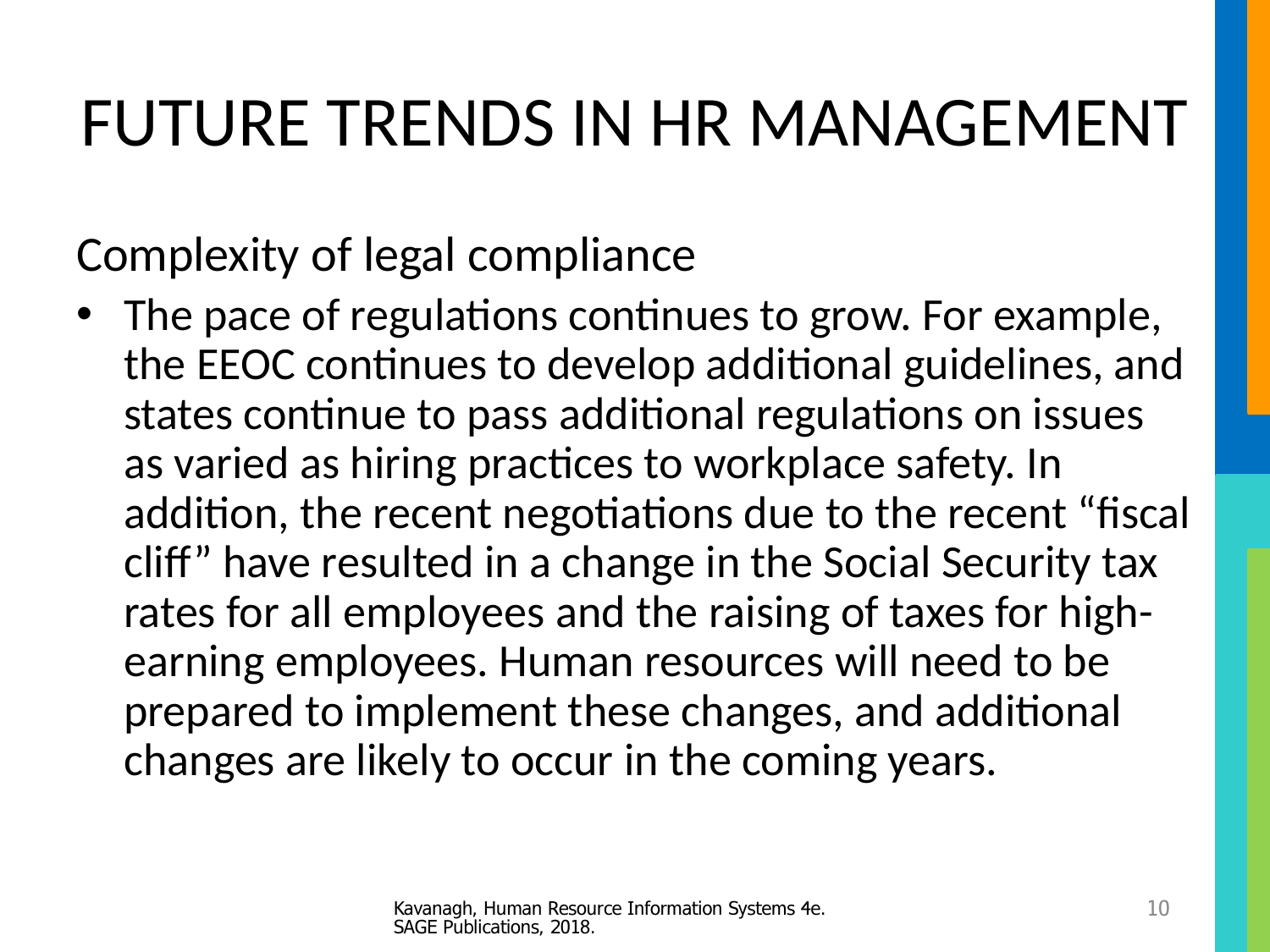

# FUTURE TRENDS IN HR MANAGEMENT
Complexity of legal compliance
The pace of regulations continues to grow. For example, the EEOC continues to develop additional guidelines, and states continue to pass additional regulations on issues as varied as hiring practices to workplace safety. In addition, the recent negotiations due to the recent “fiscal cliff” have resulted in a change in the Social Security tax rates for all employees and the raising of taxes for high-earning employees. Human resources will need to be prepared to implement these changes, and additional changes are likely to occur in the coming years.
Kavanagh, Human Resource Information Systems 4e. SAGE Publications, 2018.
10